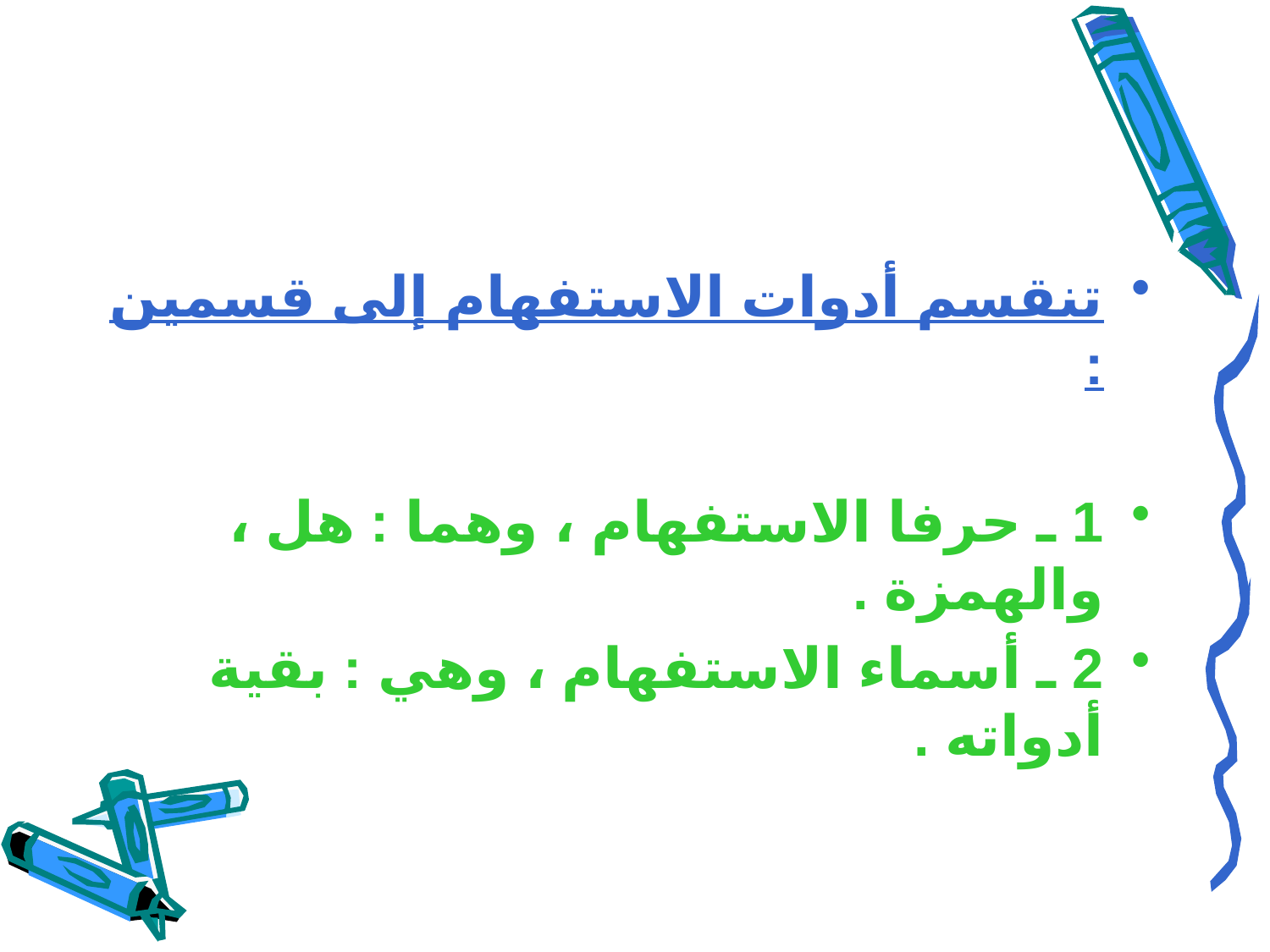

تنقسم أدوات الاستفهام إلى قسمين :

1 ـ حرفا الاستفهام ، وهما : هل ، والهمزة .
2 ـ أسماء الاستفهام ، وهي : بقية أدواته .